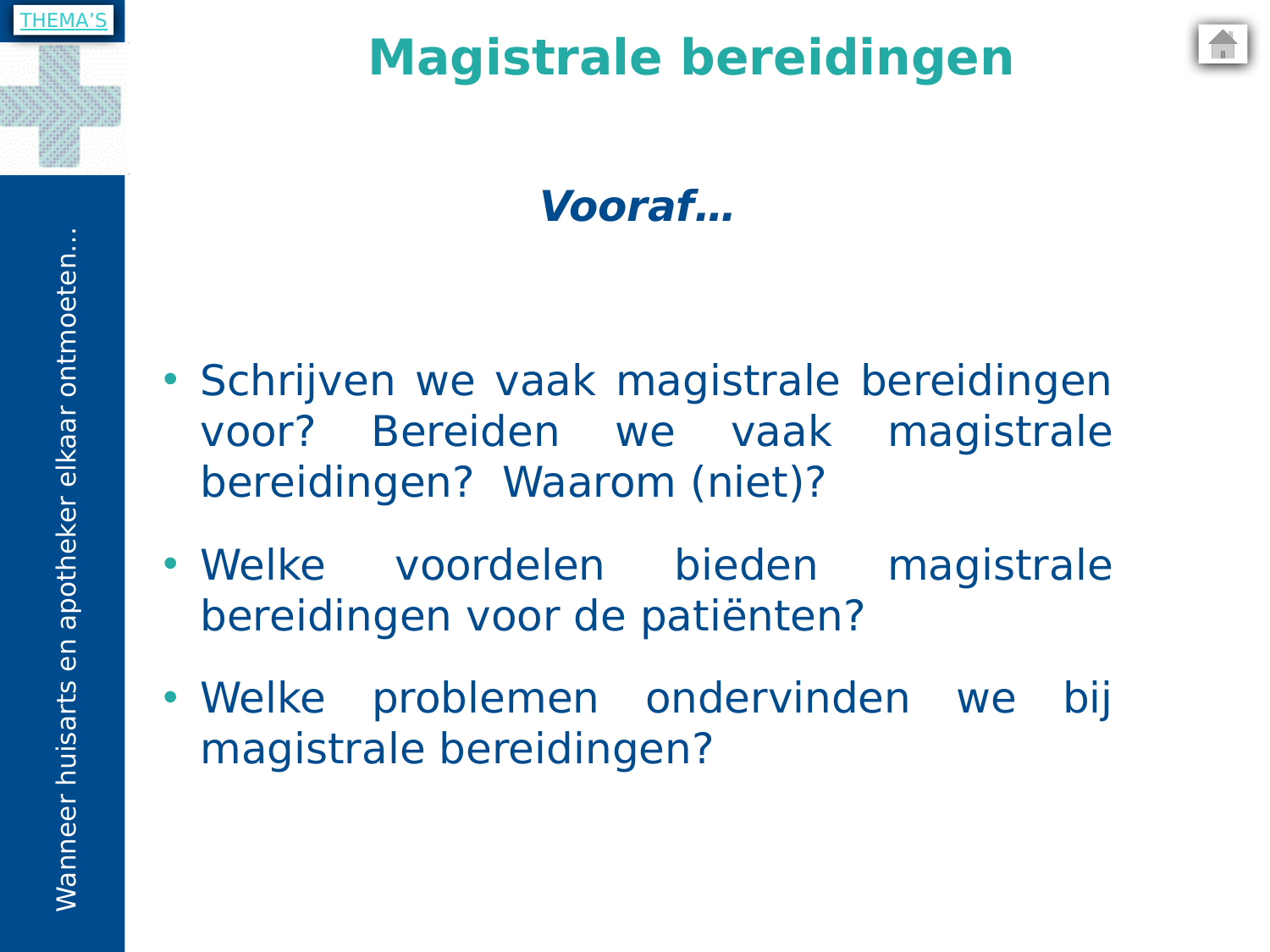

THEMA’S

Magistrale bereidingen
Vooraf…

Schrijven we vaak magistrale bereidingen voor? Bereiden we vaak magistrale bereidingen?  Waarom (niet)?
Welke voordelen bieden magistrale bereidingen voor de patiënten?
Welke problemen ondervinden we bij magistrale bereidingen?